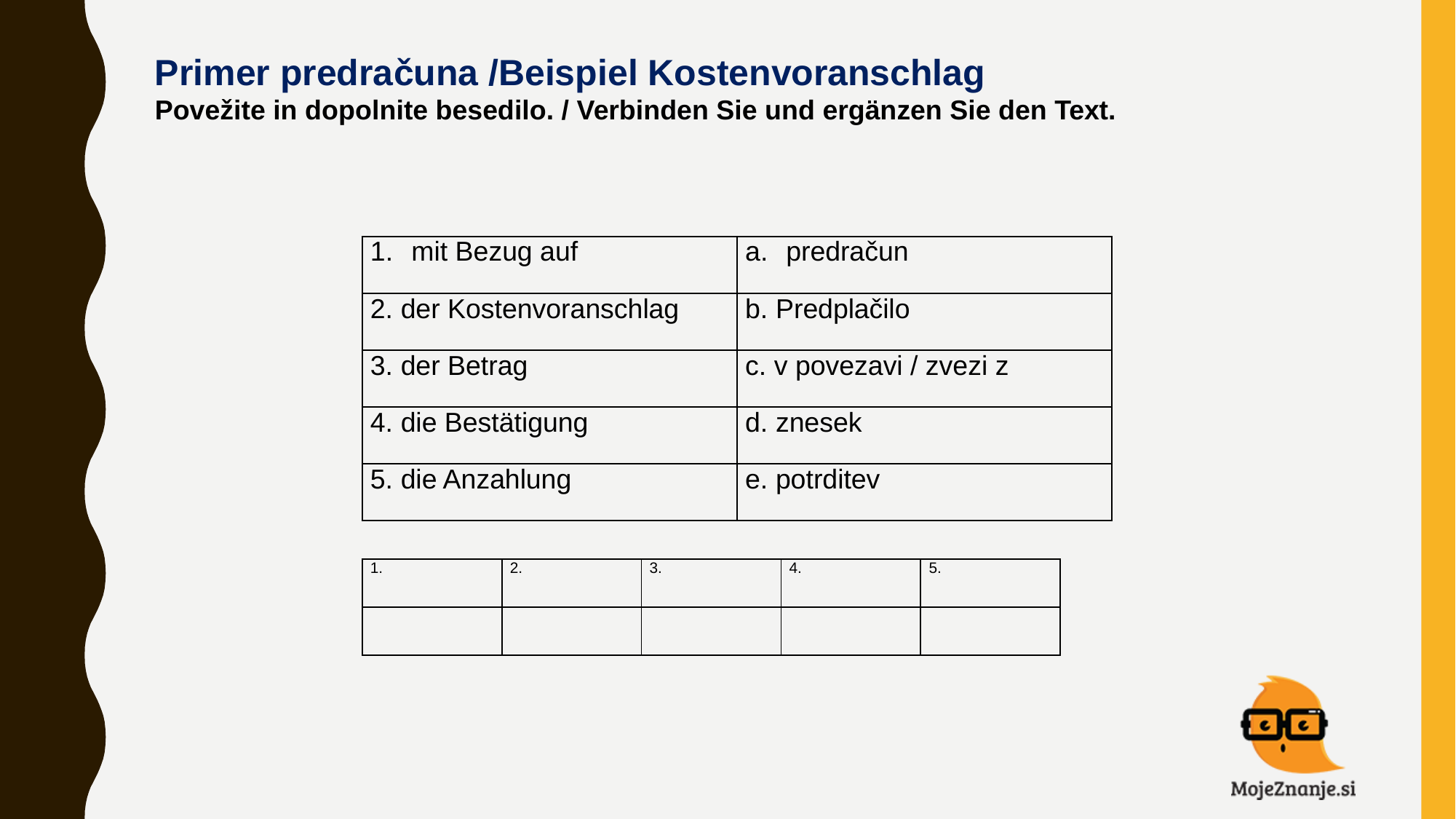

Primer predračuna /Beispiel Kostenvoranschlag
Povežite in dopolnite besedilo. / Verbinden Sie und ergänzen Sie den Text.

| mit Bezug auf | predračun |
| --- | --- |
| 2. der Kostenvoranschlag | b. Predplačilo |
| 3. der Betrag | c. v povezavi / zvezi z |
| 4. die Bestätigung | d. znesek |
| 5. die Anzahlung | e. potrditev |
| 1. | 2. | 3. | 4. | 5. |
| --- | --- | --- | --- | --- |
|  |  |  |  |  |